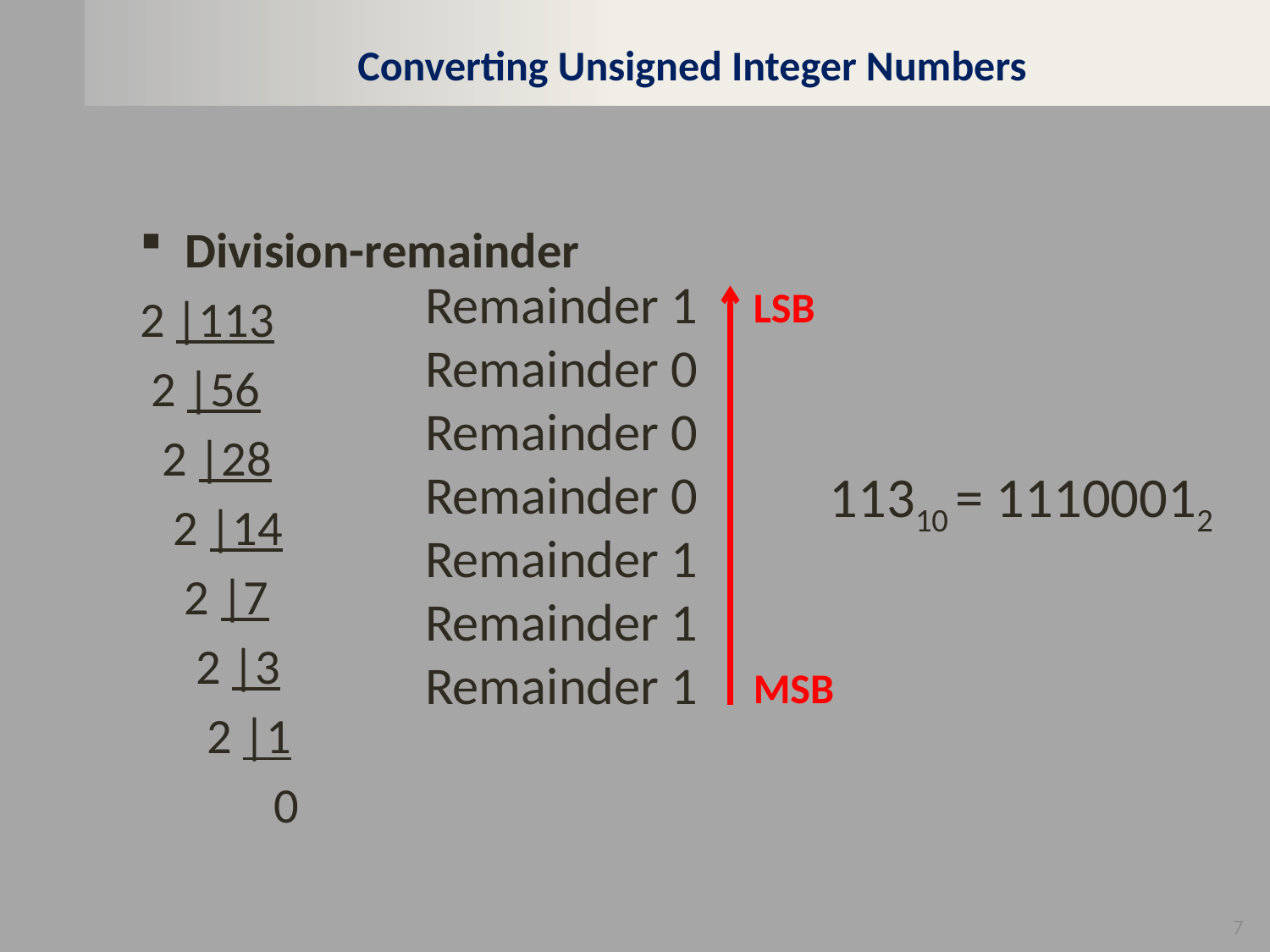

# Converting Unsigned Integer Numbers
Division-remainder
2 |113
 2 |56
  2 |28
   2 |14
    2 |7
     2 |3
      2 |1
            0
LSB
Remainder 1
Remainder 0
Remainder 0
Remainder 0
Remainder 1
Remainder 1
Remainder 1
11310 = 11100012
MSB